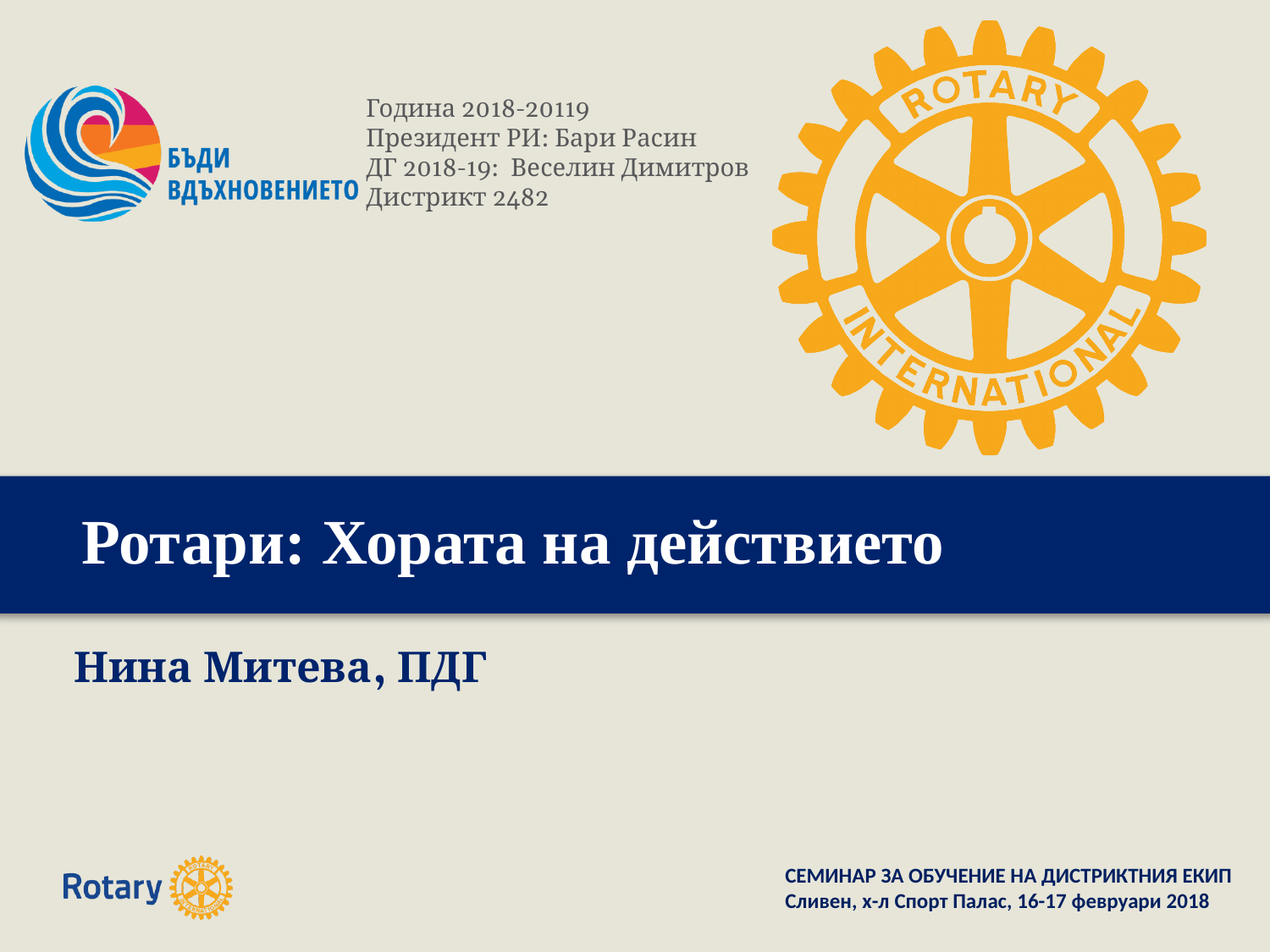

# Ротари: Хората на действието
Нина Митева, ПДГ